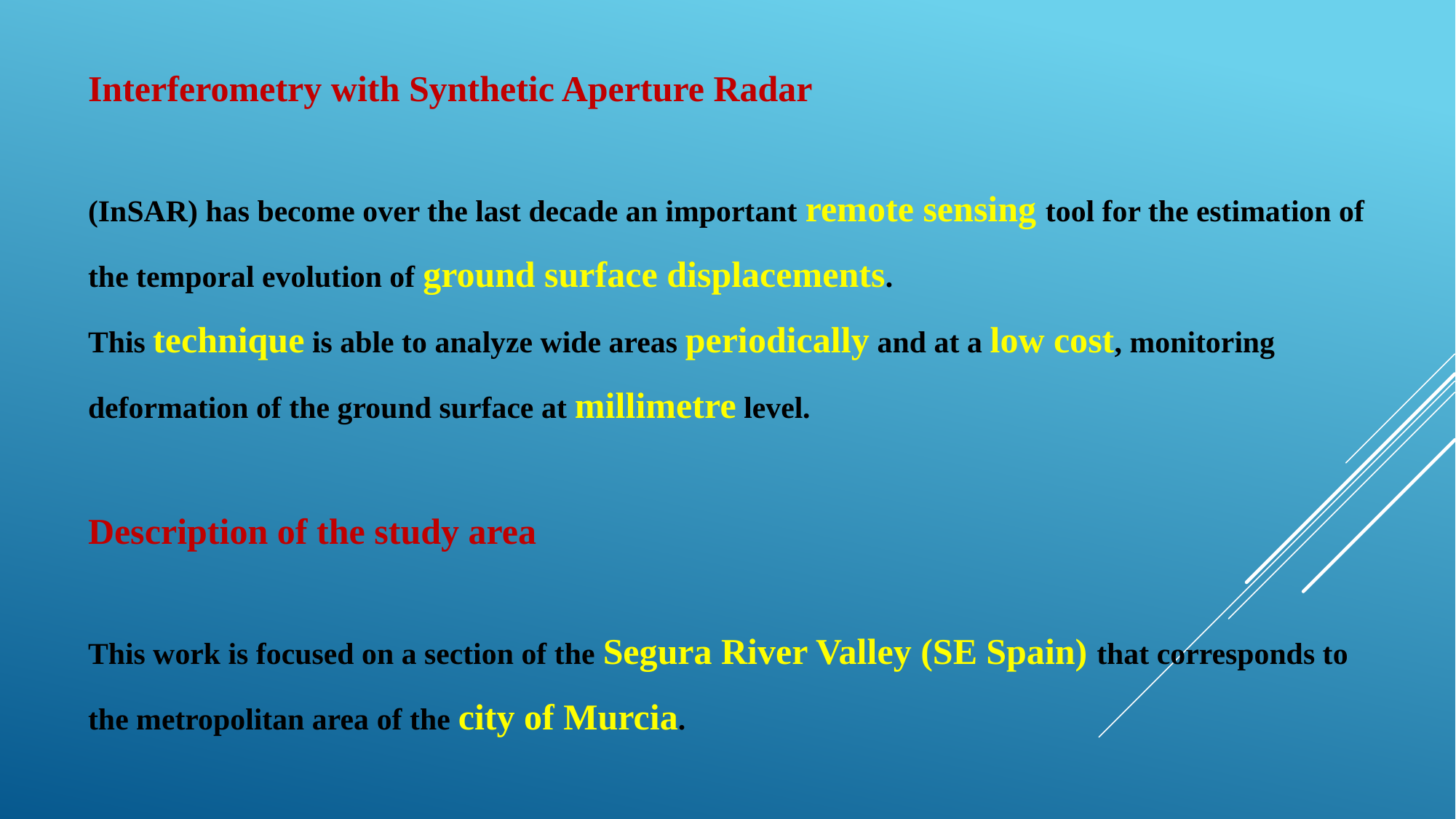

Interferometry with Synthetic Aperture Radar

(InSAR) has become over the last decade an important remote sensing tool for the estimation of the temporal evolution of ground surface displacements.
This technique is able to analyze wide areas periodically and at a low cost, monitoring deformation of the ground surface at millimetre level.
Description of the study area

This work is focused on a section of the Segura River Valley (SE Spain) that corresponds to the metropolitan area of the city of Murcia.